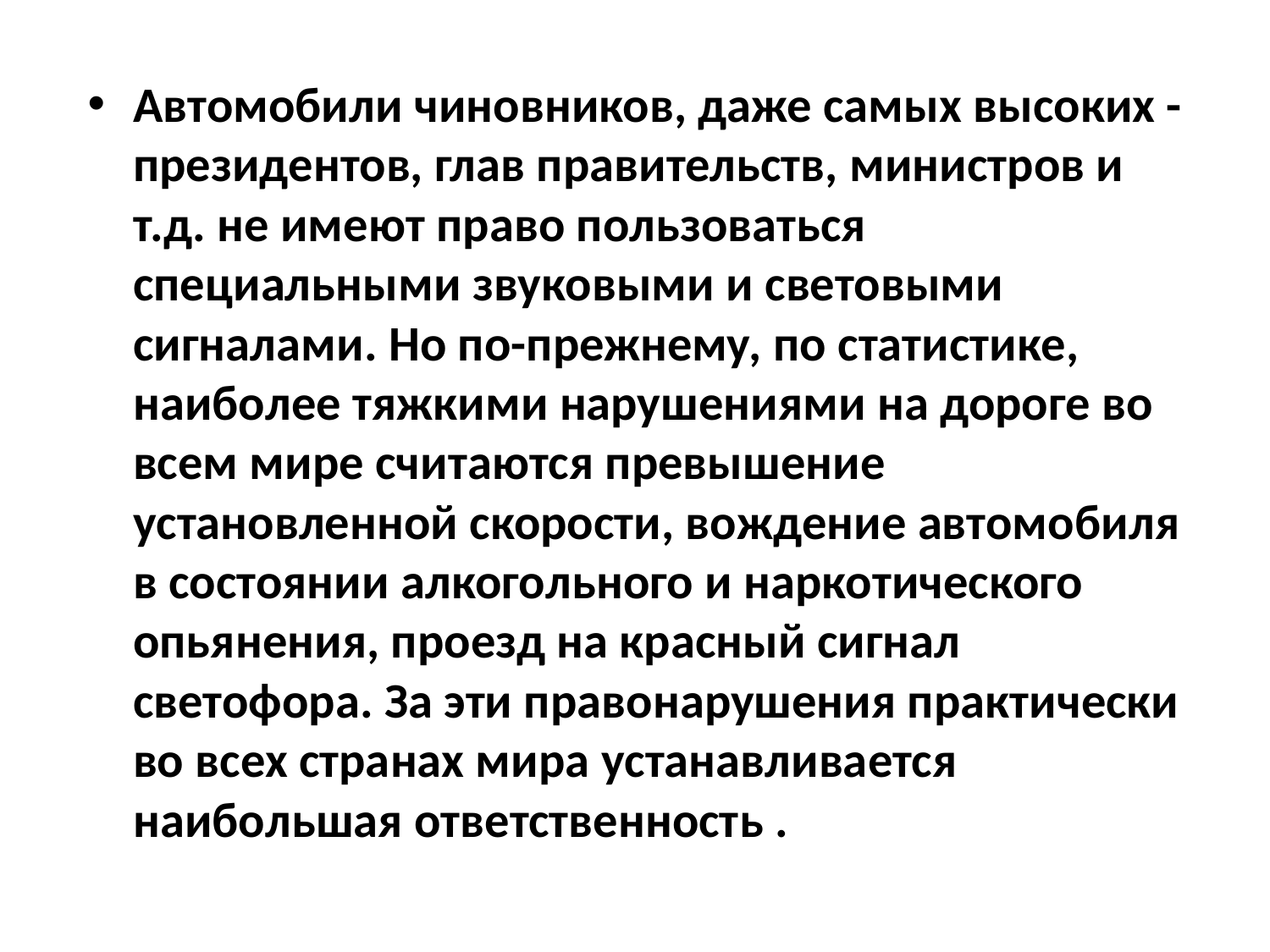

Автомобили чиновников, даже самых высоких - президентов, глав правительств, министров и т.д. не имеют право пользоваться специальными звуковыми и световыми сигналами. Но по-прежнему, по статистике, наиболее тяжкими нарушениями на дороге во всем мире считаются превышение установленной скорости, вождение автомобиля в состоянии алкогольного и наркотического опьянения, проезд на красный сигнал светофора. За эти правонарушения практически во всех странах мира устанавливается наибольшая ответственность .